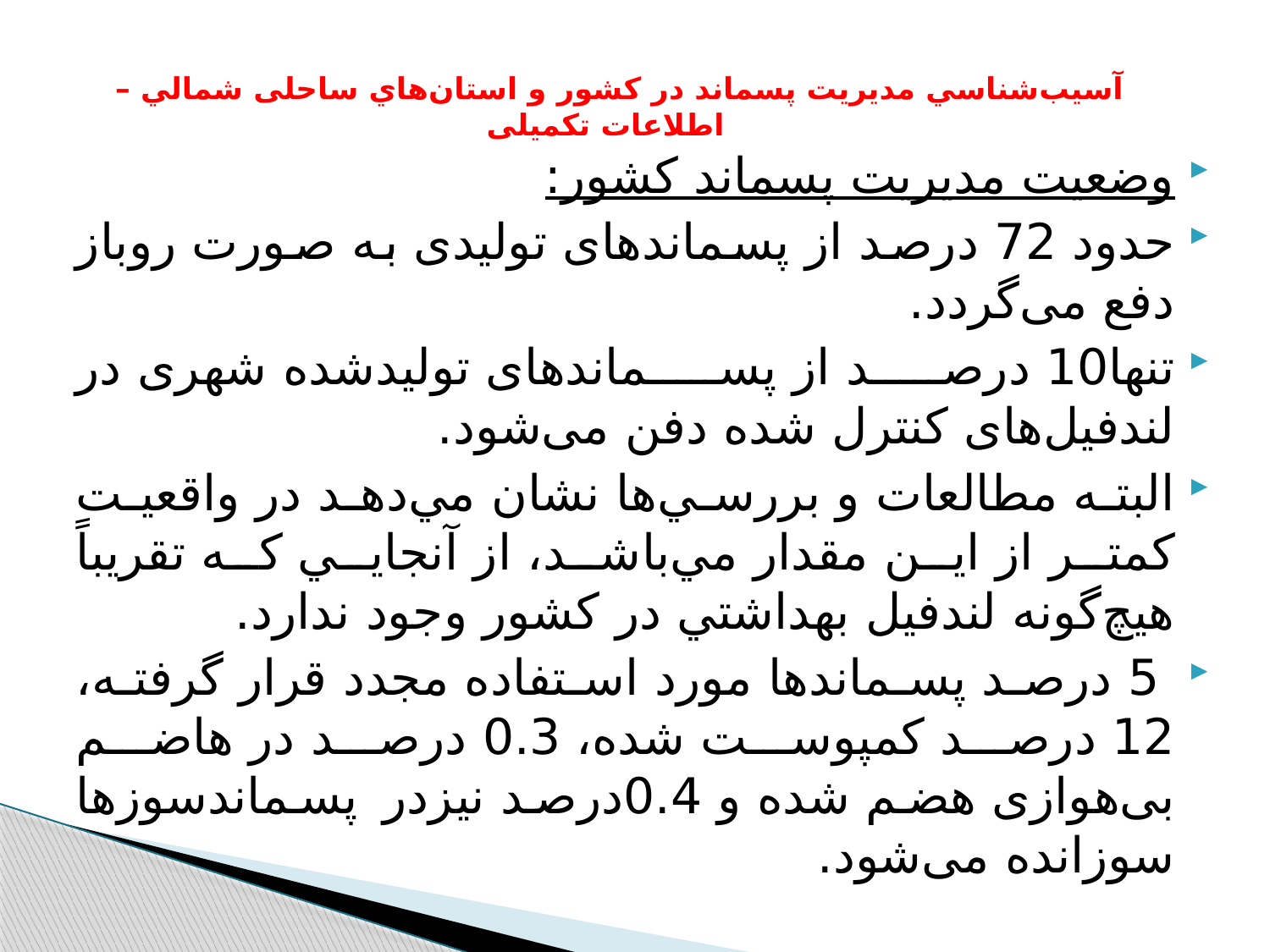

# آسيب‌شناسي مديريت پسماند در كشور و استان‌هاي ساحلی شمالي – اطلاعات تکمیلی
وضعیت مدیریت پسماند کشور:
حدود 72 درصد از پسماندهای تولیدی به صورت روباز دفع می‌گردد.
تنها10 درصد از پسماندهای تولیدشده شهری در لندفیل‌های کنترل شده دفن می‌شود.
البته مطالعات و بررسي‌ها نشان مي‌دهد در واقعيت كمتر از اين مقدار مي‌باشد، از آنجايي كه تقريباً هيچ‌گونه لندفيل بهداشتي در كشور وجود ندارد.
 5 درصد پسماندها مورد استفاده مجدد قرار گرفته، 12 درصد کمپوست شده، 0.3 درصد در هاضم بی‌هوازی هضم شده و 0.4درصد نیزدر پسماند‌سوزها سوزانده می‌شود.